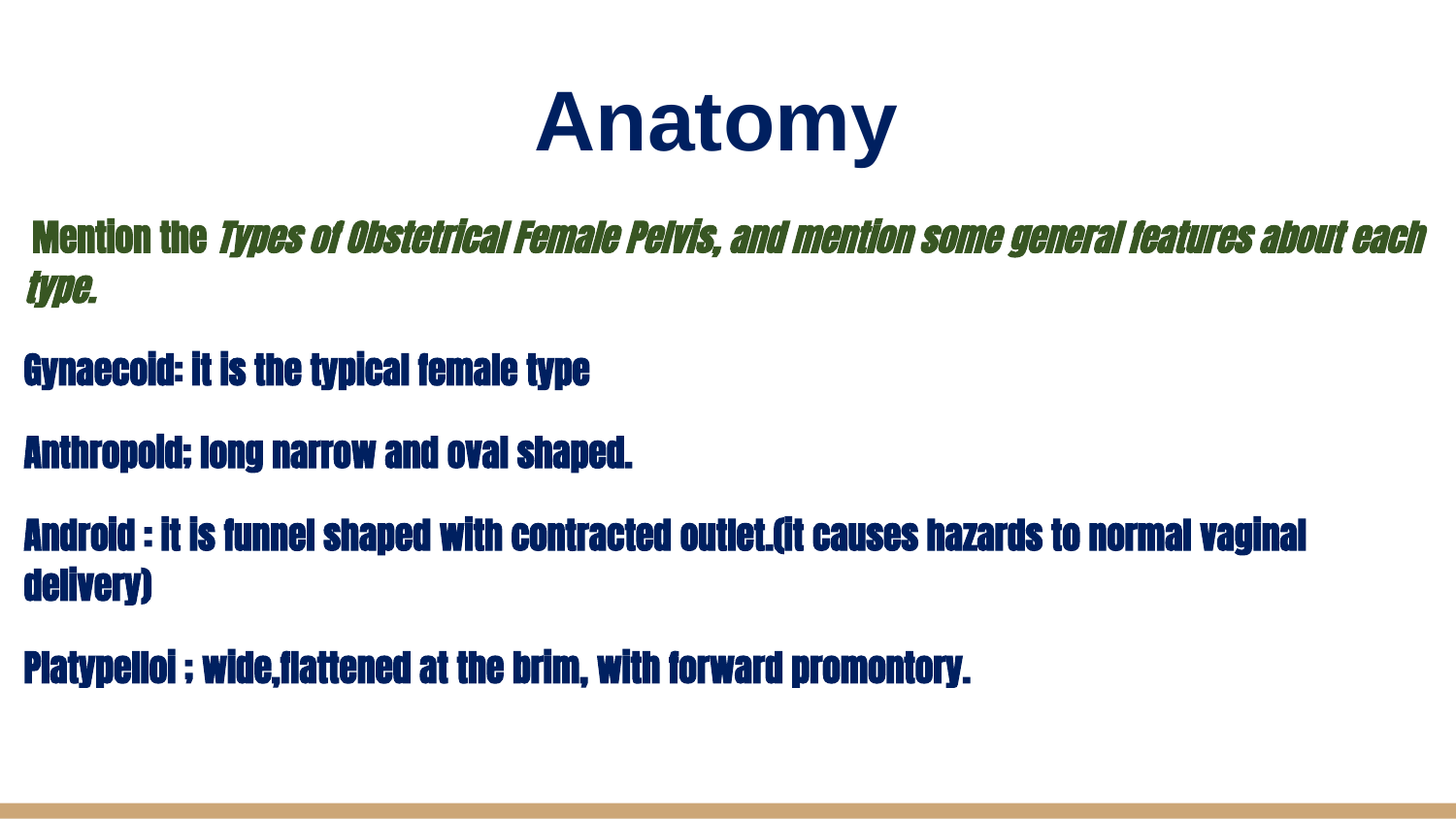

# Anatomy
 Mention the Types of Obstetrical Female Pelvis, and mention some general features about each type.
Gynaecoid: it is the typical female type
Anthropoid; long narrow and oval shaped.
Android : it is funnel shaped with contracted outlet.(it causes hazards to normal vaginal delivery)
Platypelloi ; wide,flattened at the brim, with forward promontory.